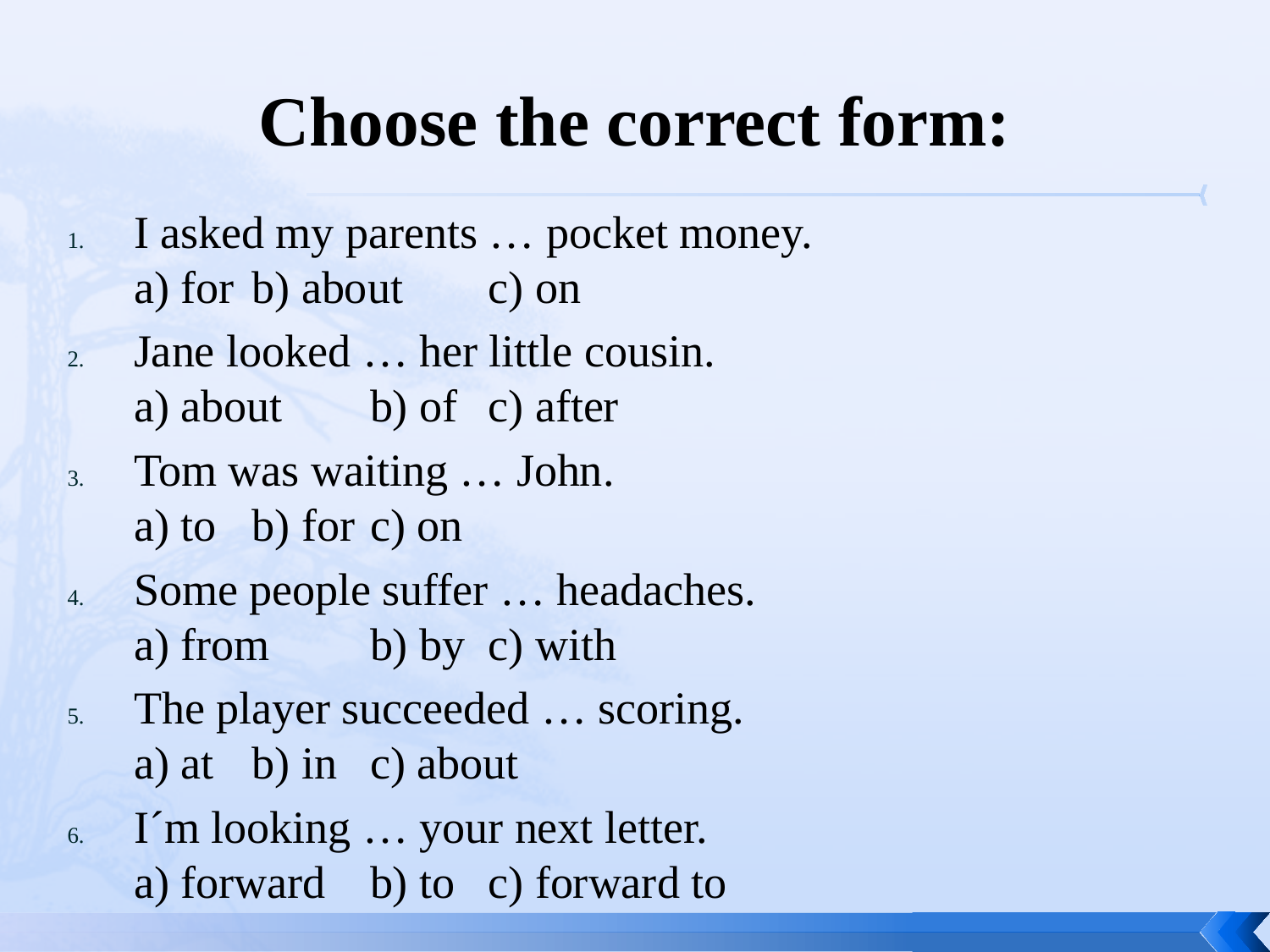

# Choose the correct form:
I asked my parents … pocket money.
a) for		b) about 		c) on
Jane looked … her little cousin.
a) about 		b) of			c) after
Tom was waiting … John.
a) to		b) for			c) on
Some people suffer … headaches.
a) from		b) by			c) with
The player succeeded … scoring.
a) at		b) in 			c) about
I´m looking … your next letter.
a) forward	b) to			c) forward to